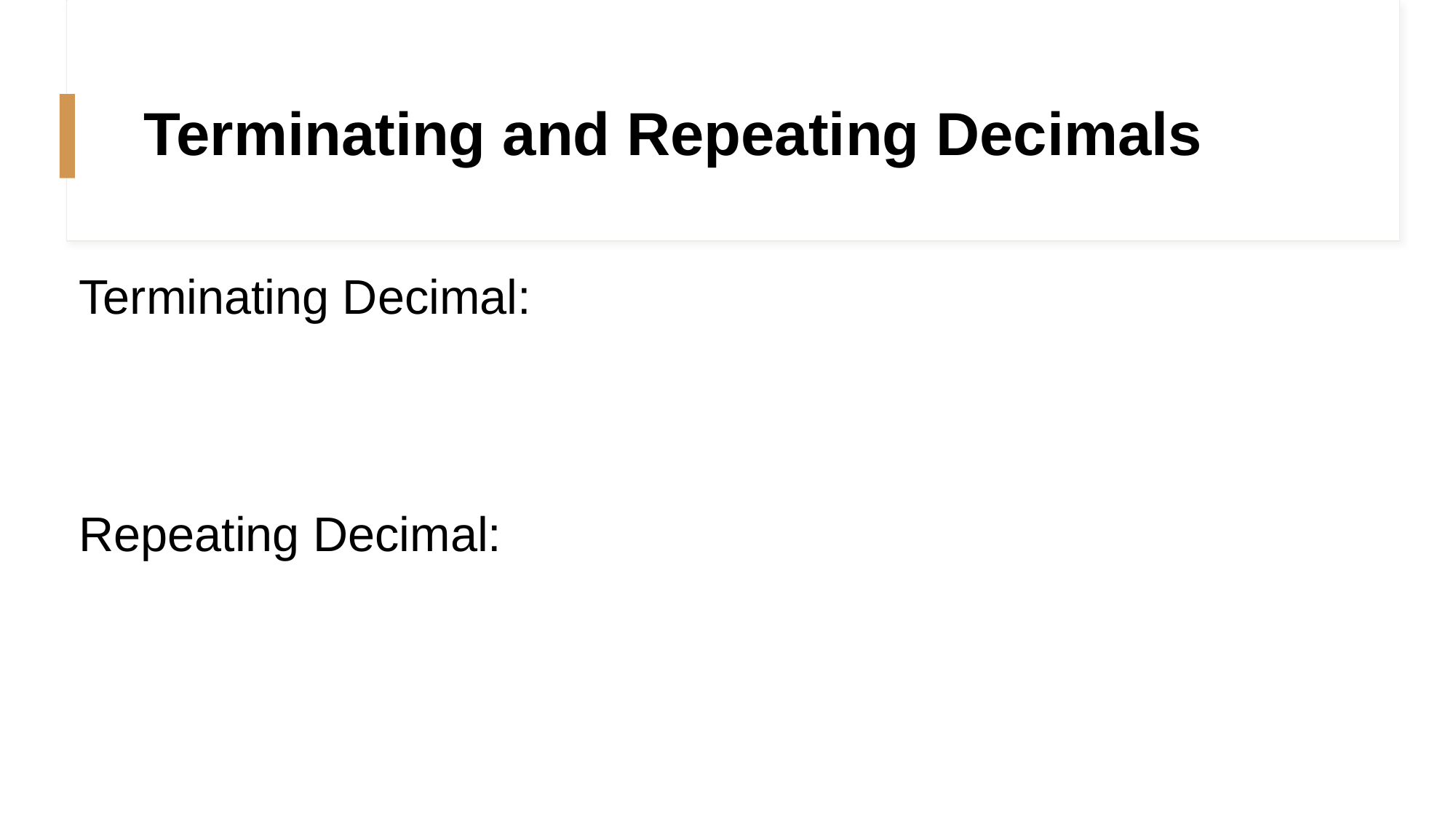

# Terminating and Repeating Decimals
Terminating Decimal:

Repeating Decimal: